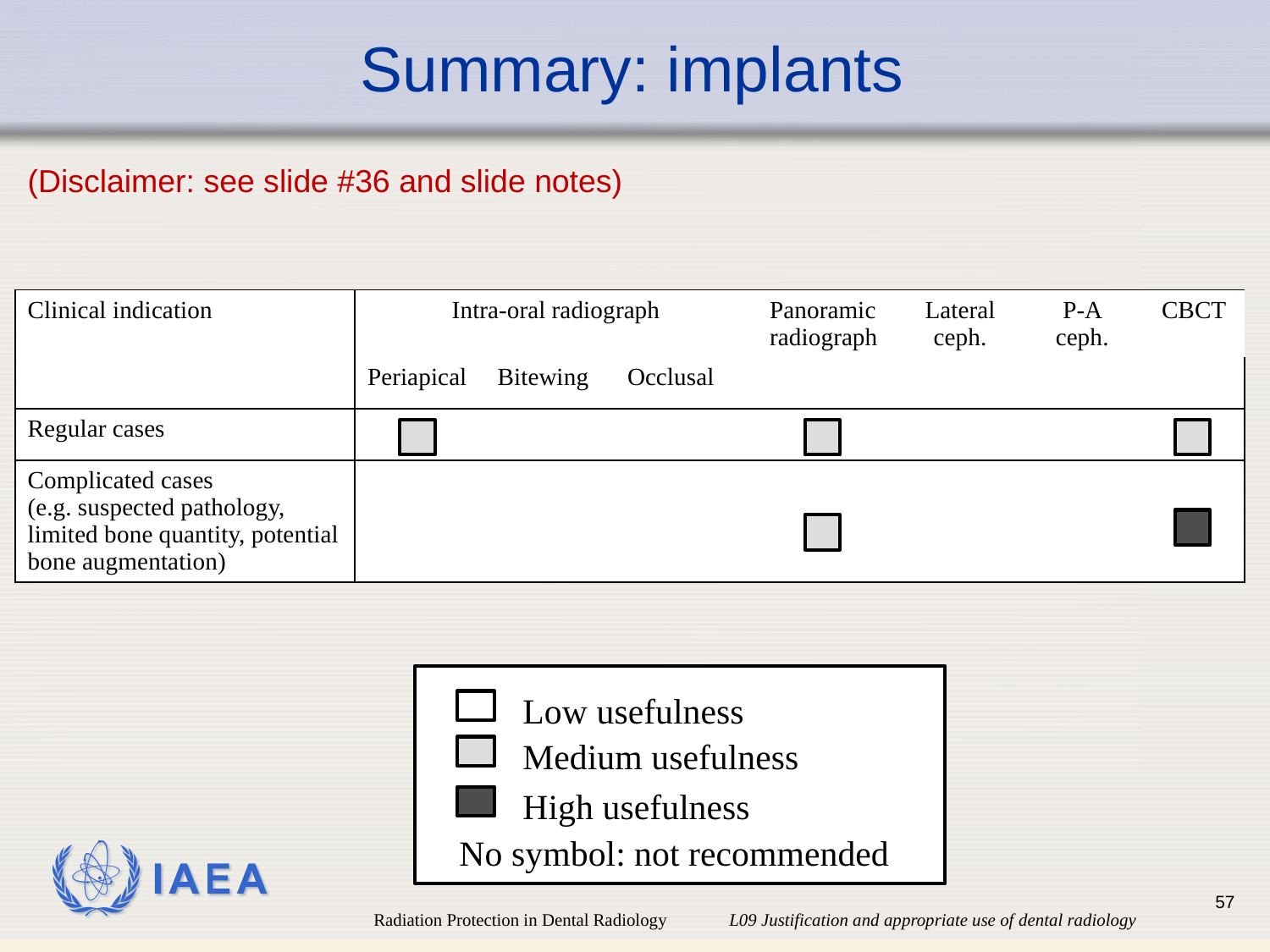

# Summary: implants
(Disclaimer: see slide #36 and slide notes)
| Clinical indication | Intra-oral radiograph |  |  | Panoramic radiograph | Lateral ceph. | P-A ceph. | CBCT |
| --- | --- | --- | --- | --- | --- | --- | --- |
|  | Periapical | Bitewing | Occlusal |  |  |  |  |
| Regular cases |  |  |  |  |  |  |  |
| Complicated cases (e.g. suspected pathology, limited bone quantity, potential bone augmentation) |  |  |  |  |  |  |  |

Low usefulness

Medium usefulness

High usefulness

No symbol: not recommended
57
Radiation Protection in Dental Radiology              L09 Justification and appropriate use of dental radiology